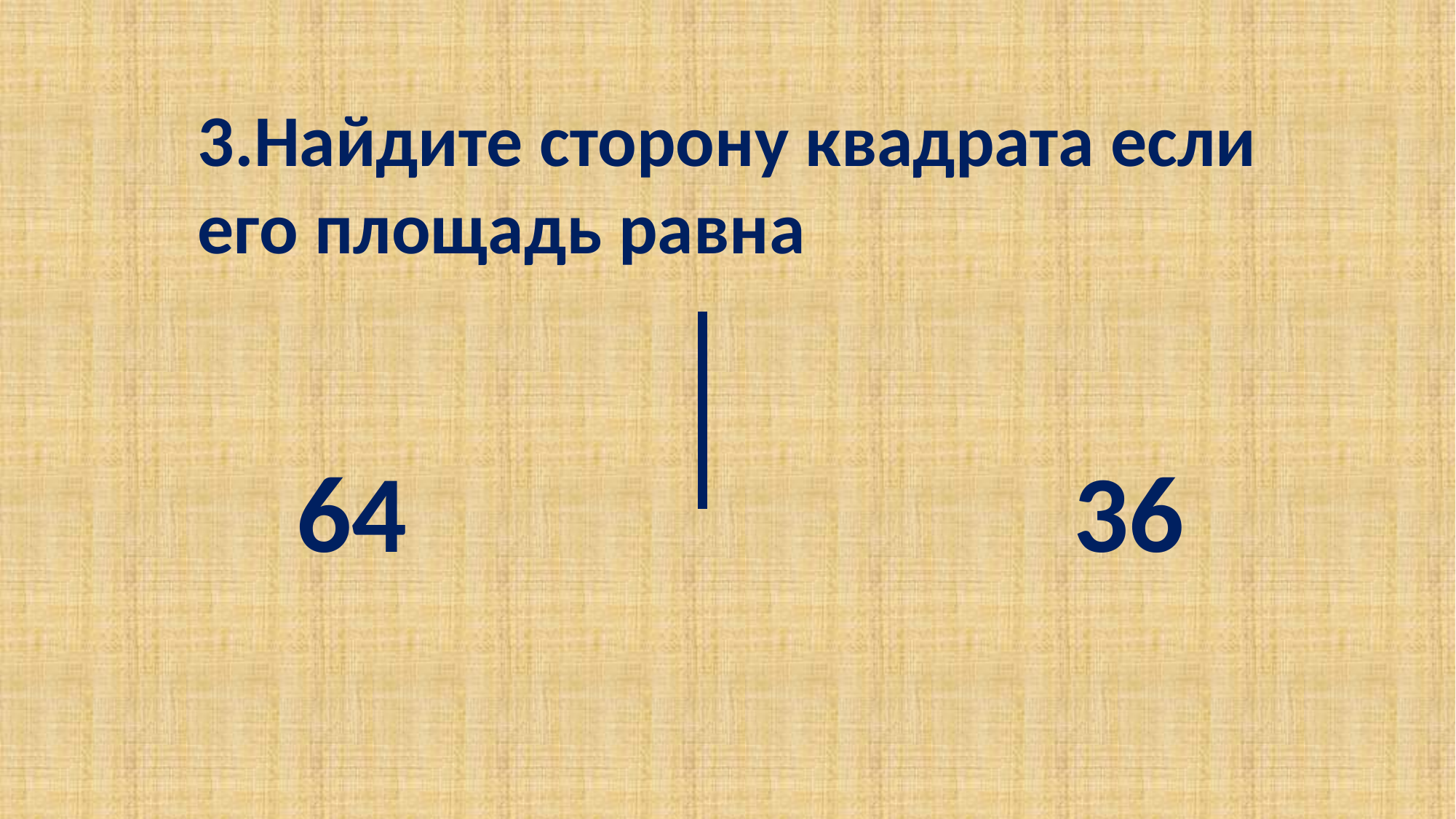

3.Найдите сторону квадрата если его площадь равна

    64                           36